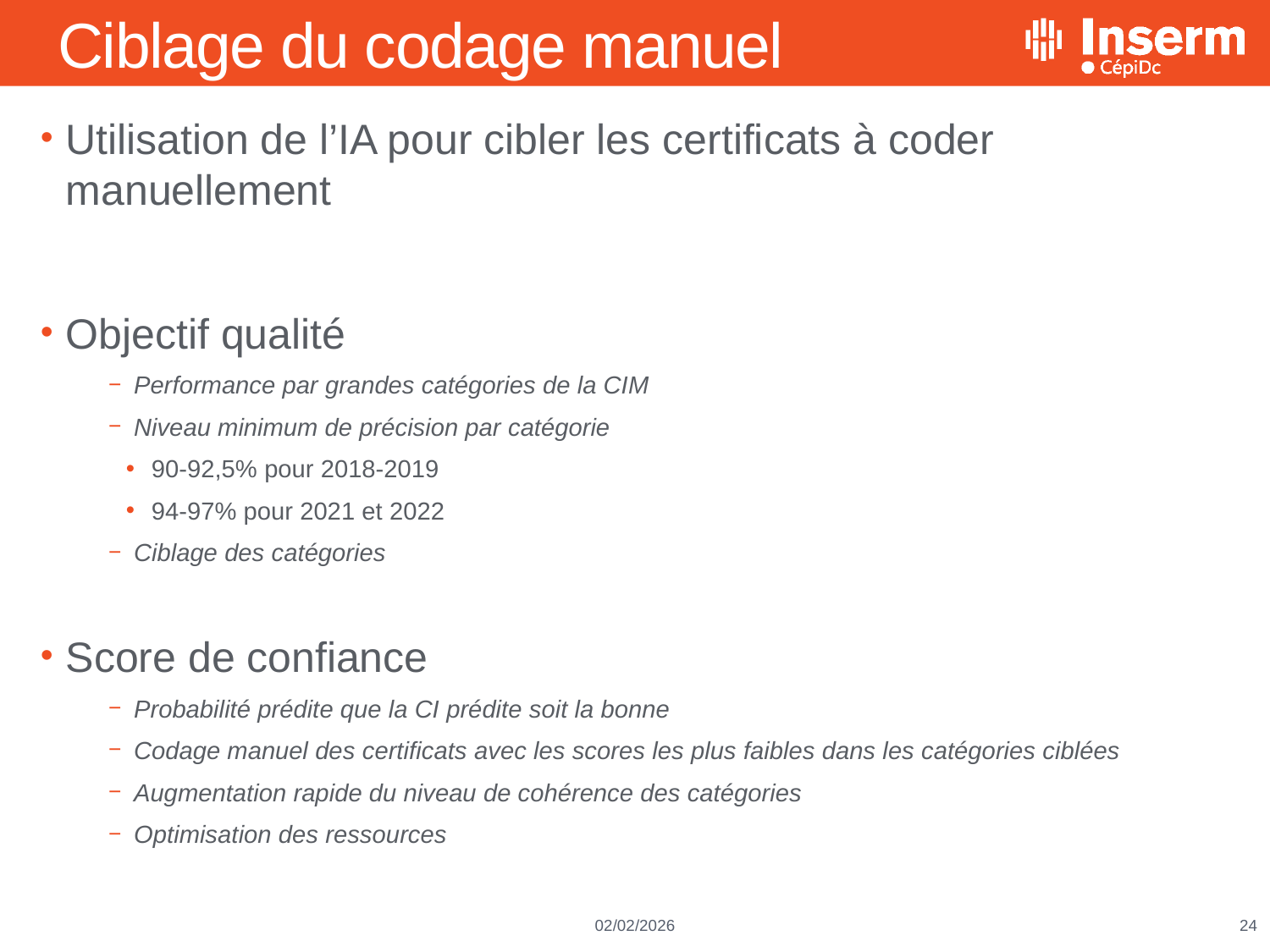

# Ciblage du codage manuel
Utilisation de l’IA pour cibler les certificats à coder manuellement

Objectif qualité
Performance par grandes catégories de la CIM
Niveau minimum de précision par catégorie
90-92,5% pour 2018-2019
94-97% pour 2021 et 2022
Ciblage des catégories

Score de confiance
Probabilité prédite que la CI prédite soit la bonne
Codage manuel des certificats avec les scores les plus faibles dans les catégories ciblées
Augmentation rapide du niveau de cohérence des catégories
Optimisation des ressources
02/02/2026